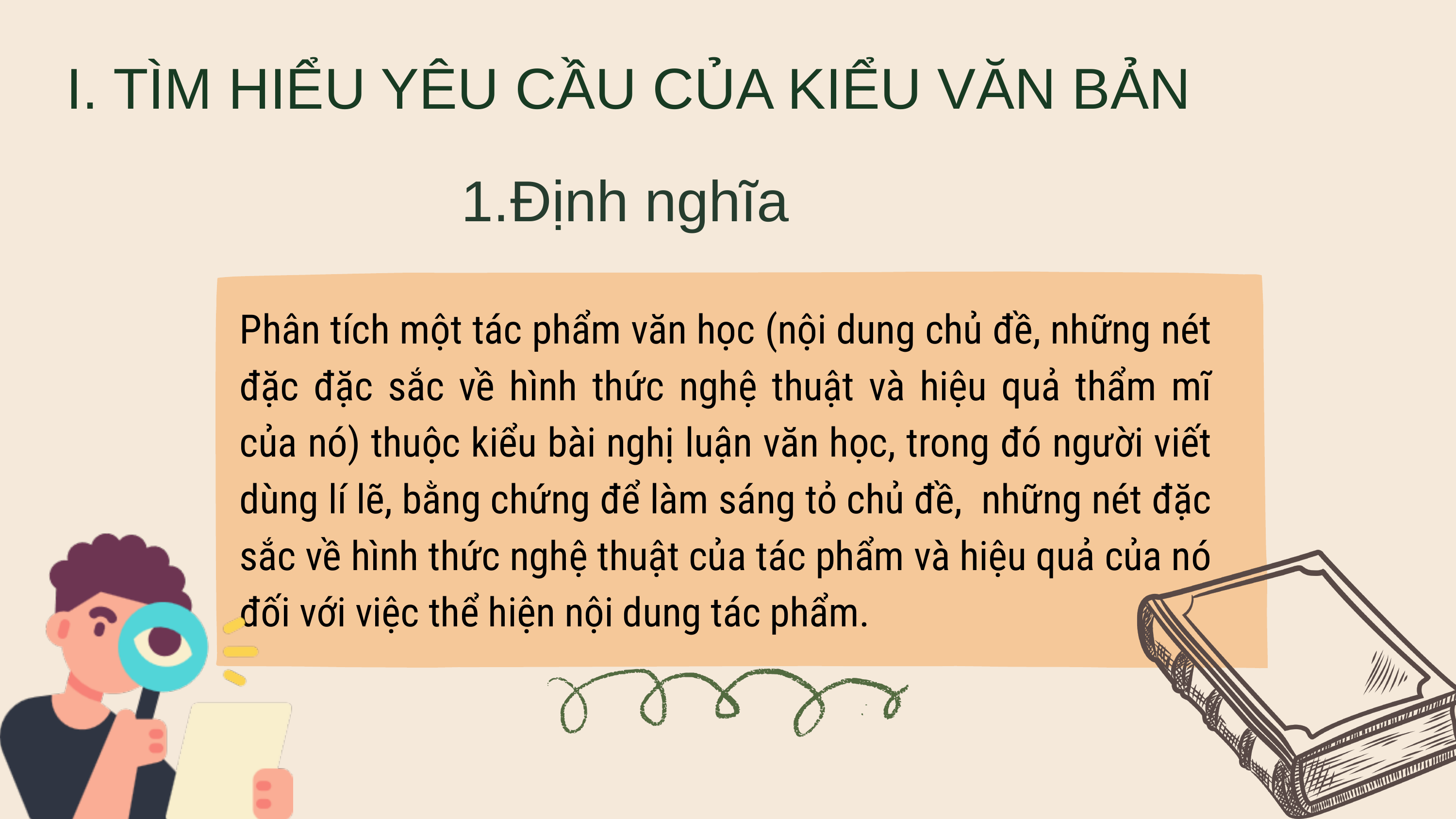

I. TÌM HIỂU YÊU CẦU CỦA KIỂU VĂN BẢN
Định nghĩa

Phân tích một tác phẩm văn học (nội dung chủ đề, những nét đặc đặc sắc về hình thức nghệ thuật và hiệu quả thẩm mĩ của nó) thuộc kiểu bài nghị luận văn học, trong đó người viết dùng lí lẽ, bằng chứng để làm sáng tỏ chủ đề,  những nét đặc sắc về hình thức nghệ thuật của tác phẩm và hiệu quả của nó đối với việc thể hiện nội dung tác phẩm.